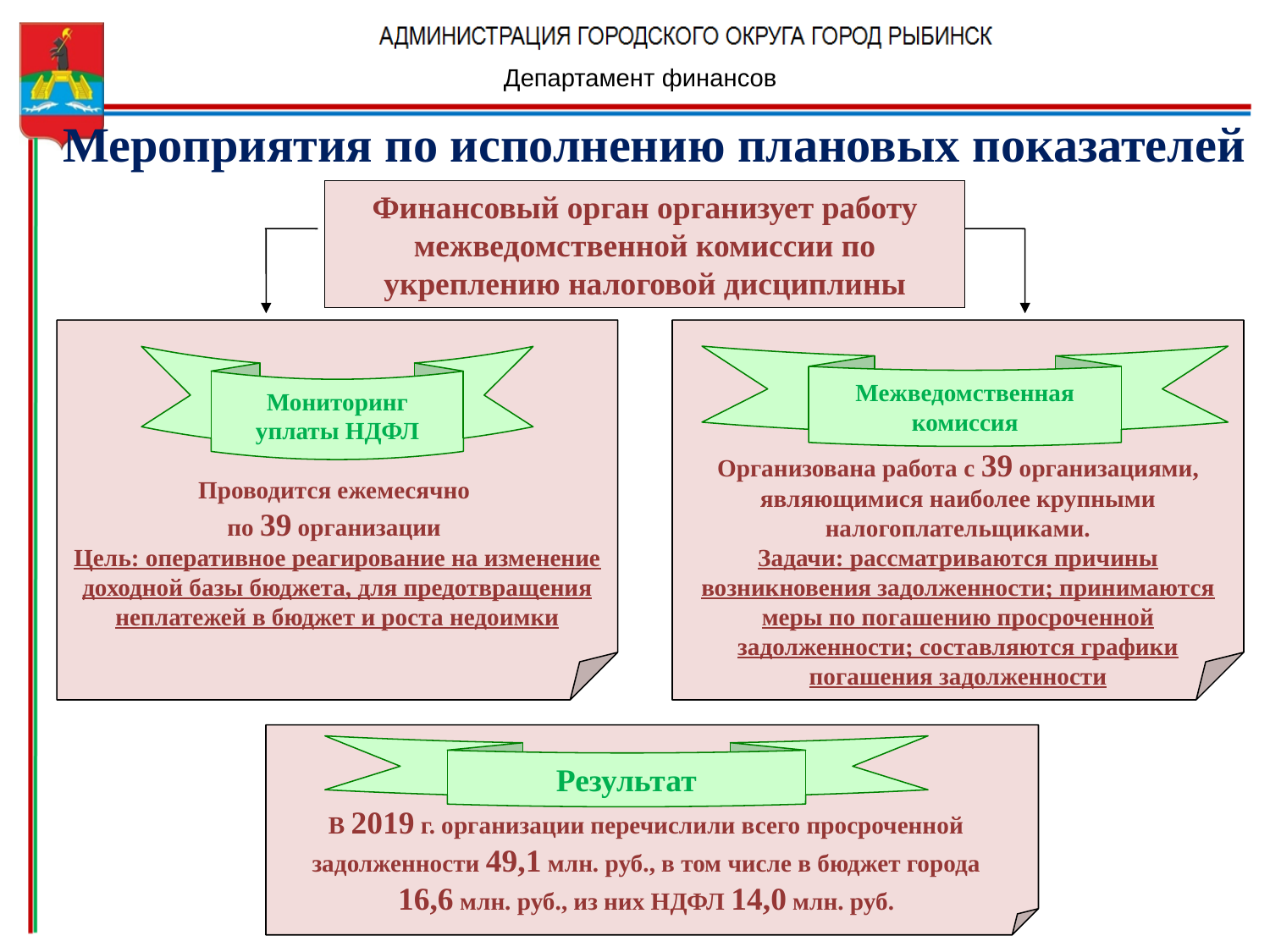

Департамент финансов
  Мероприятия по исполнению плановых показателей
Финансовый орган организует работу межведомственной комиссии по укреплению налоговой дисциплины

Проводится ежемесячно
по 39 организации
Цель: оперативное реагирование на изменение доходной базы бюджета, для предотвращения неплатежей в бюджет и роста недоимки

Организована работа с 39 организациями, являющимися наиболее крупными налогоплательщиками.
Задачи: рассматриваются причины возникновения задолженности; принимаются меры по погашению просроченной задолженности; составляются графики погашения задолженности
Мониторинг уплаты НДФЛ
Межведомственная комиссия

Результат
В 2019 г. организации перечислили всего просроченной задолженности 49,1 млн. руб., в том числе в бюджет города 16,6 млн. руб., из них НДФЛ 14,0 млн. руб.